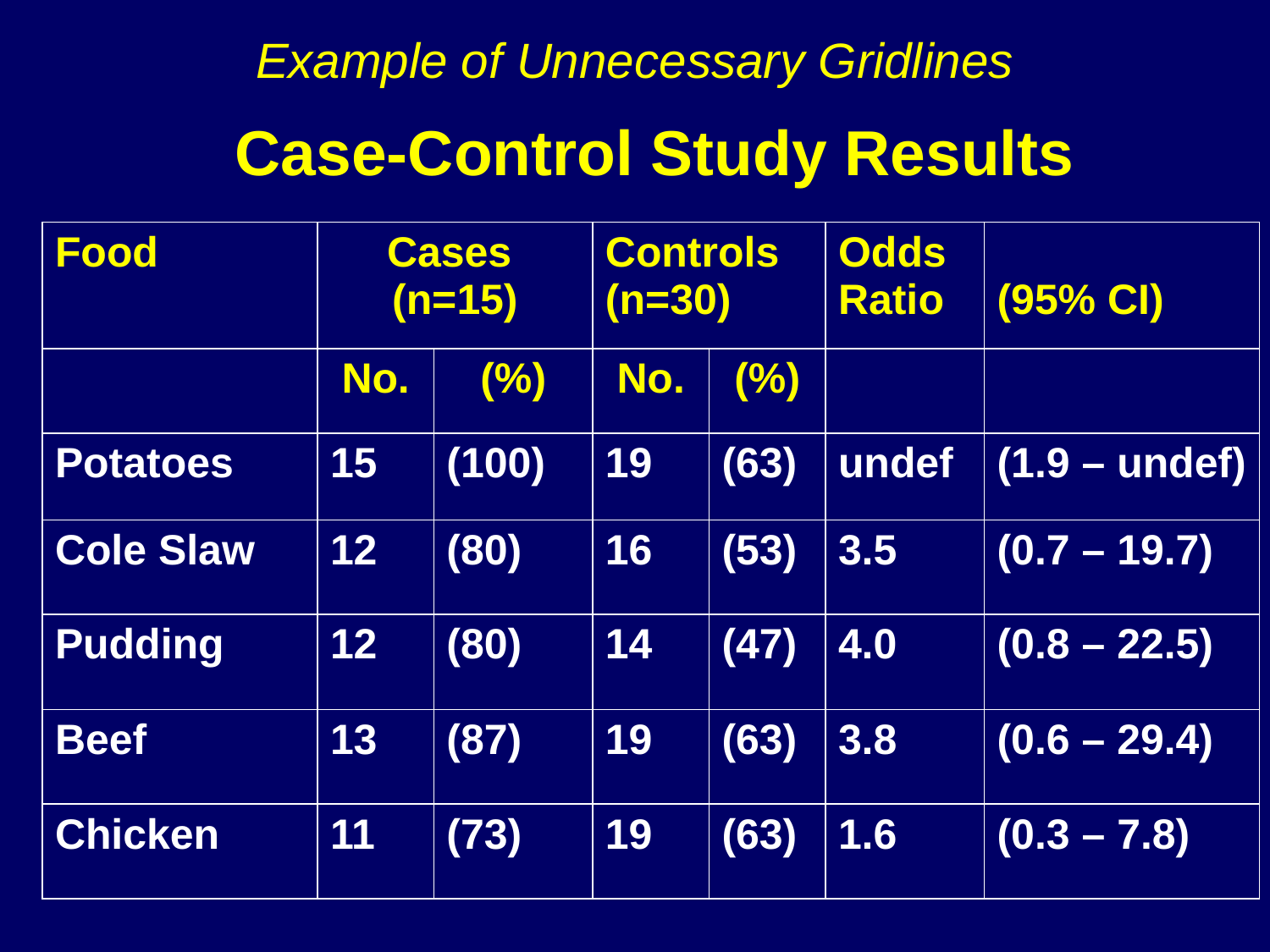

# Example of Unnecessary Gridlines
Case-Control Study Results
| Food | Cases (n=15) |  | Controls (n=30) |  | Odds Ratio | (95% CI) |
| --- | --- | --- | --- | --- | --- | --- |
|  | No. | (%) | No. | (%) |  |  |
| Potatoes | 15 | (100) | 19 | (63) | undef | (1.9 – undef) |
| Cole Slaw | 12 | (80) | 16 | (53) | 3.5 | (0.7 – 19.7) |
| Pudding | 12 | (80) | 14 | (47) | 4.0 | (0.8 – 22.5) |
| Beef | 13 | (87) | 19 | (63) | 3.8 | (0.6 – 29.4) |
| Chicken | 11 | (73) | 19 | (63) | 1.6 | (0.3 – 7.8) |